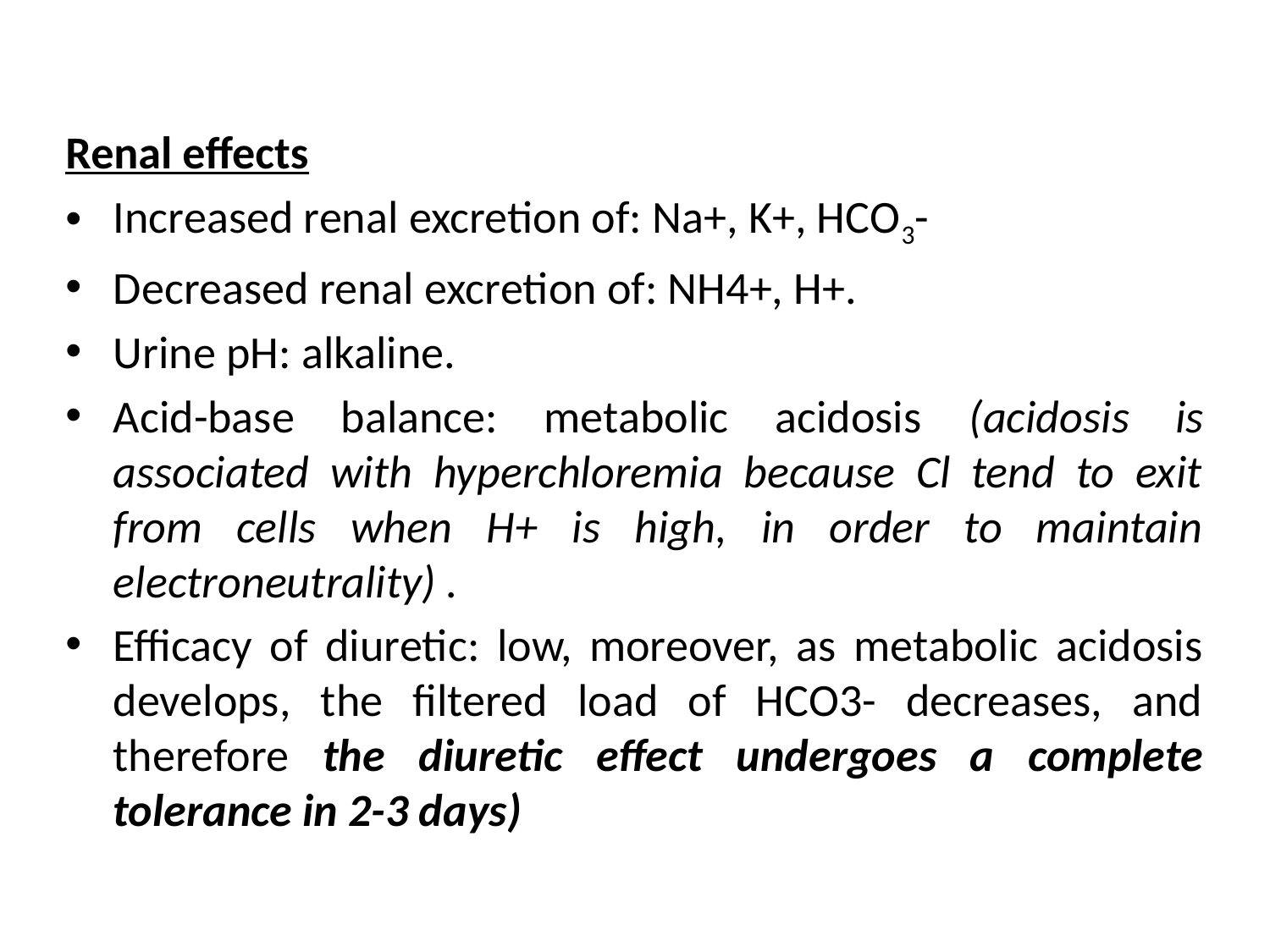

Renal effects
Increased renal excretion of: Na+, K+, HCO3-
Decreased renal excretion of: NH4+, H+.
Urine pH: alkaline.
Acid-base balance: metabolic acidosis (acidosis is associated with hyperchloremia because Cl tend to exit from cells when H+ is high, in order to maintain electroneutrality) .
Efficacy of diuretic: low, moreover, as metabolic acidosis develops, the filtered load of HCO3- decreases, and therefore the diuretic effect undergoes a complete tolerance in 2-3 days)